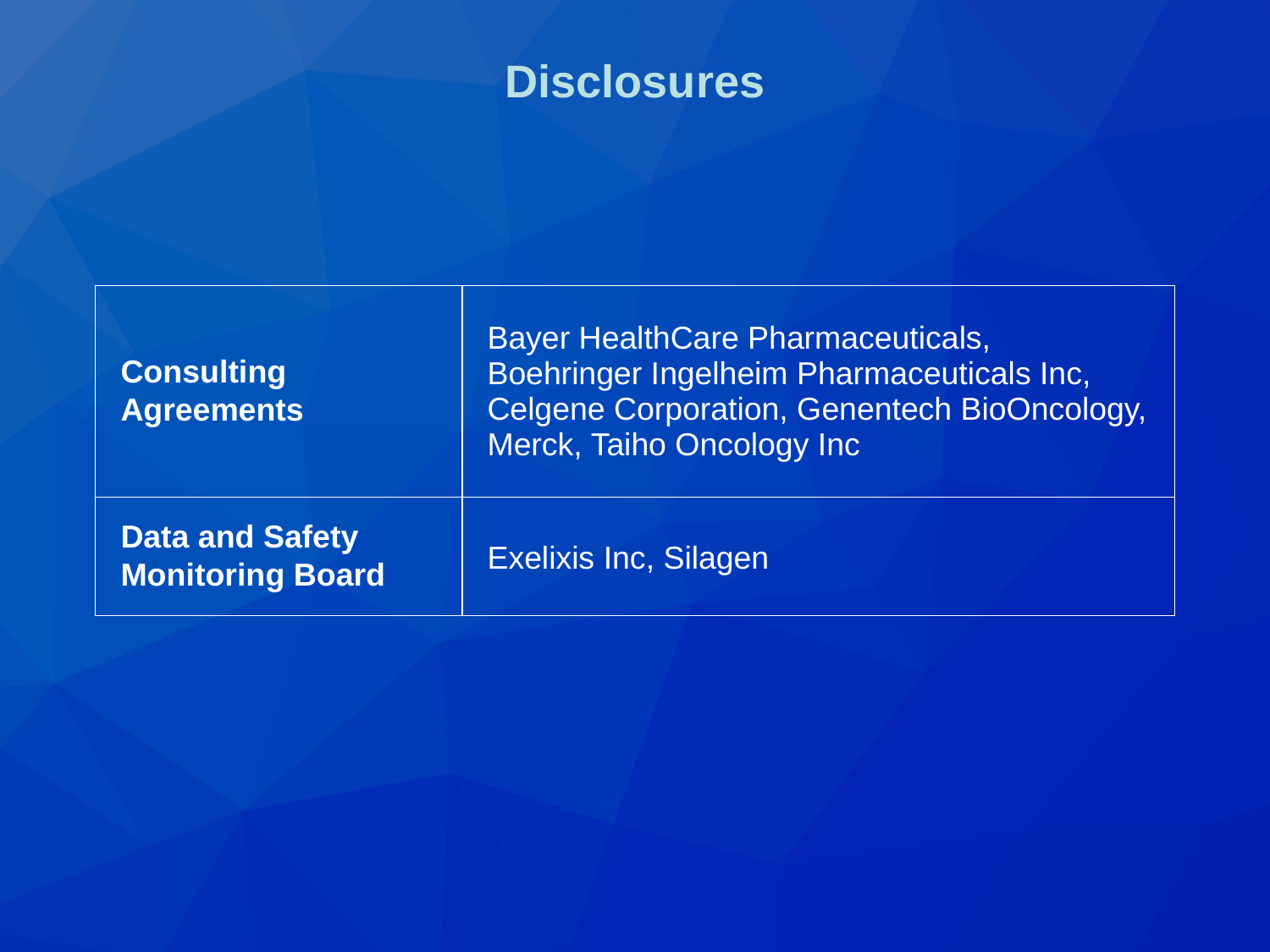

# Disclosures
| Consulting Agreements | Bayer HealthCare Pharmaceuticals, Boehringer Ingelheim Pharmaceuticals Inc, Celgene Corporation, Genentech BioOncology, Merck, Taiho Oncology Inc |
| --- | --- |
| Data and Safety Monitoring Board | Exelixis Inc, Silagen |